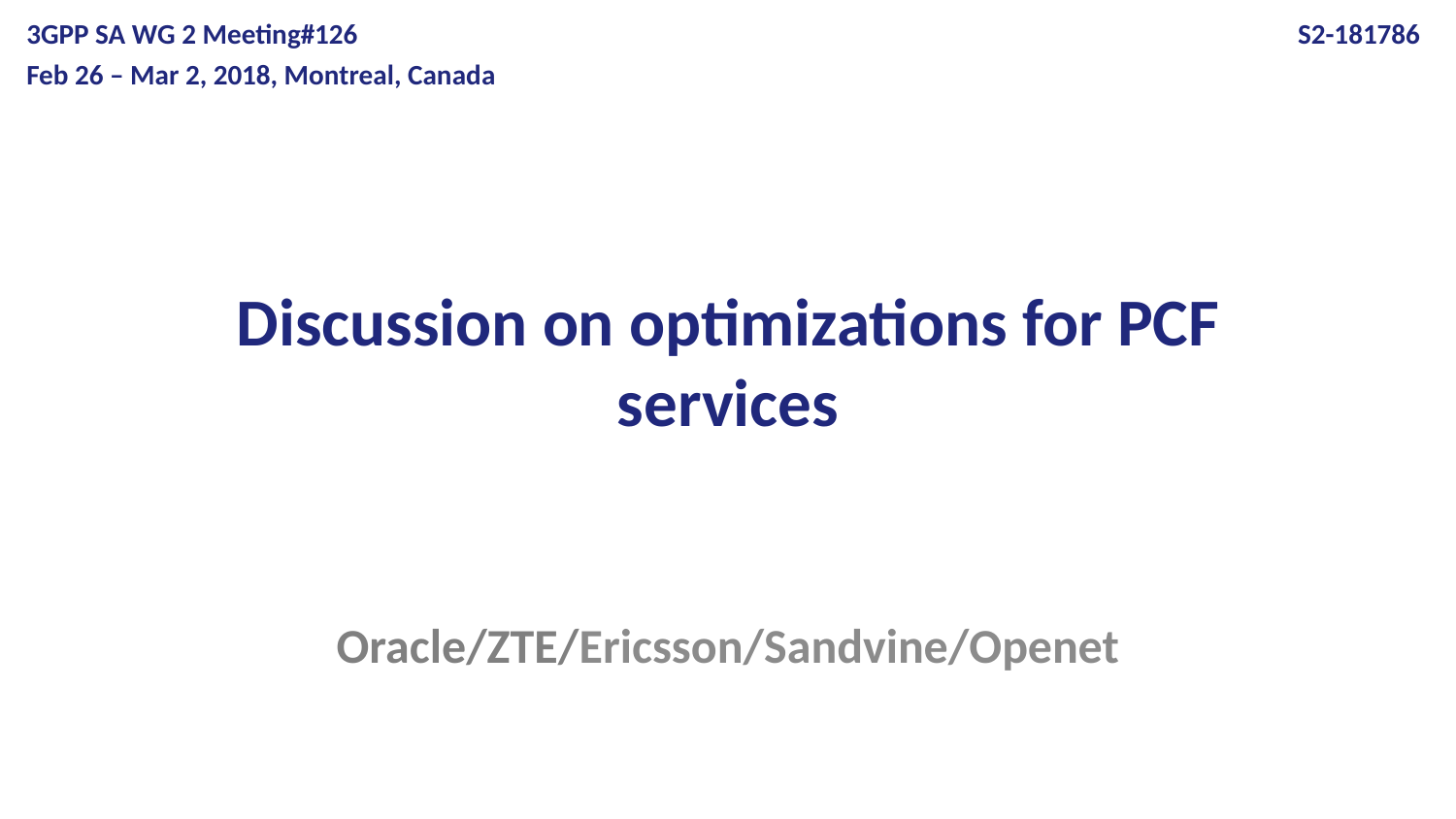

3GPP SA WG 2 Meeting#126
Feb 26 – Mar 2, 2018, Montreal, Canada

S2-181786
# Discussion on optimizations for PCF services
Oracle/ZTE/Ericsson/Sandvine/Openet